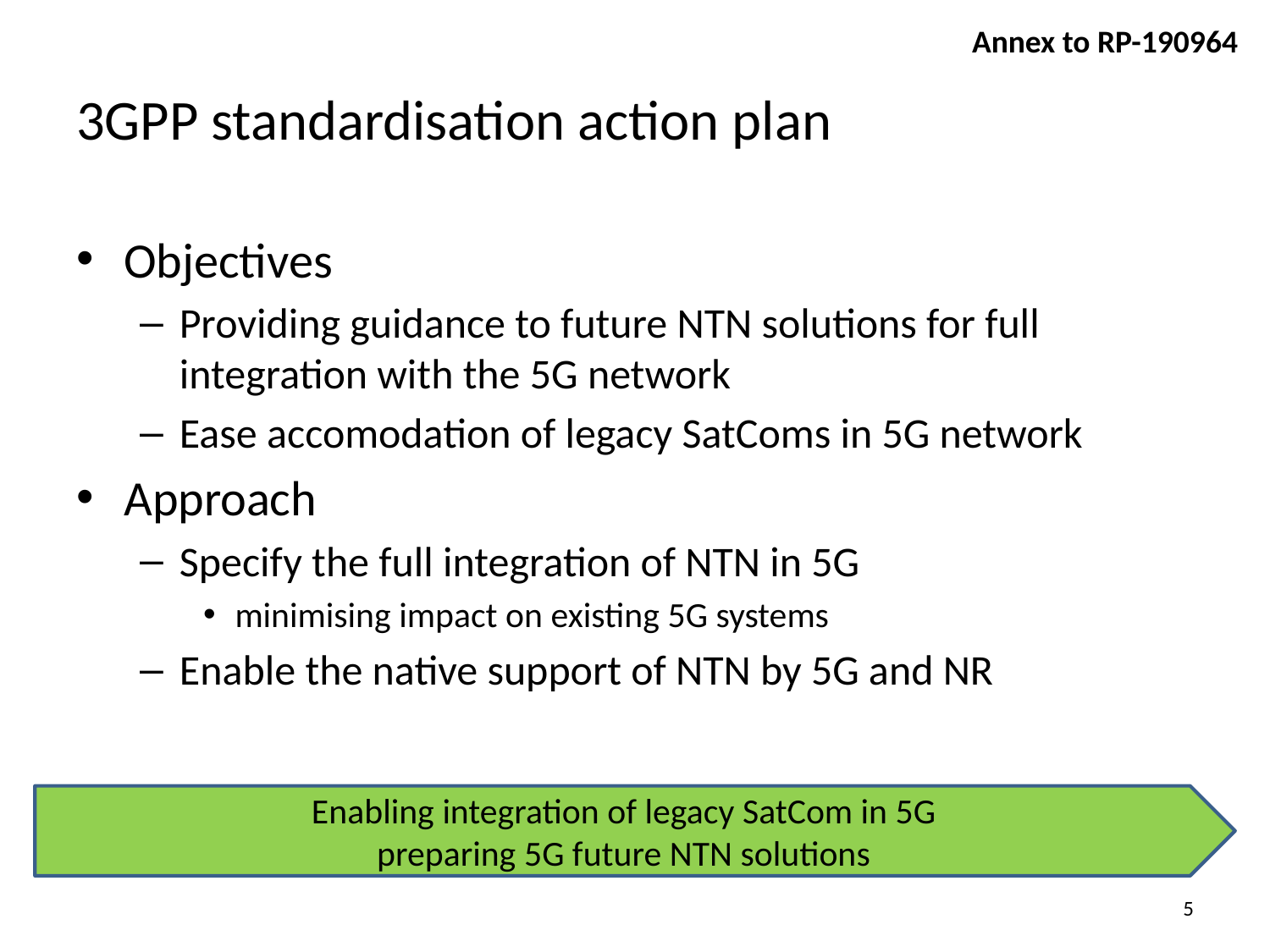

# 3GPP standardisation action plan
Objectives
Providing guidance to future NTN solutions for full integration with the 5G network
Ease accomodation of legacy SatComs in 5G network
Approach
Specify the full integration of NTN in 5G
minimising impact on existing 5G systems
Enable the native support of NTN by 5G and NR
Enabling integration of legacy SatCom in 5G
preparing 5G future NTN solutions
5